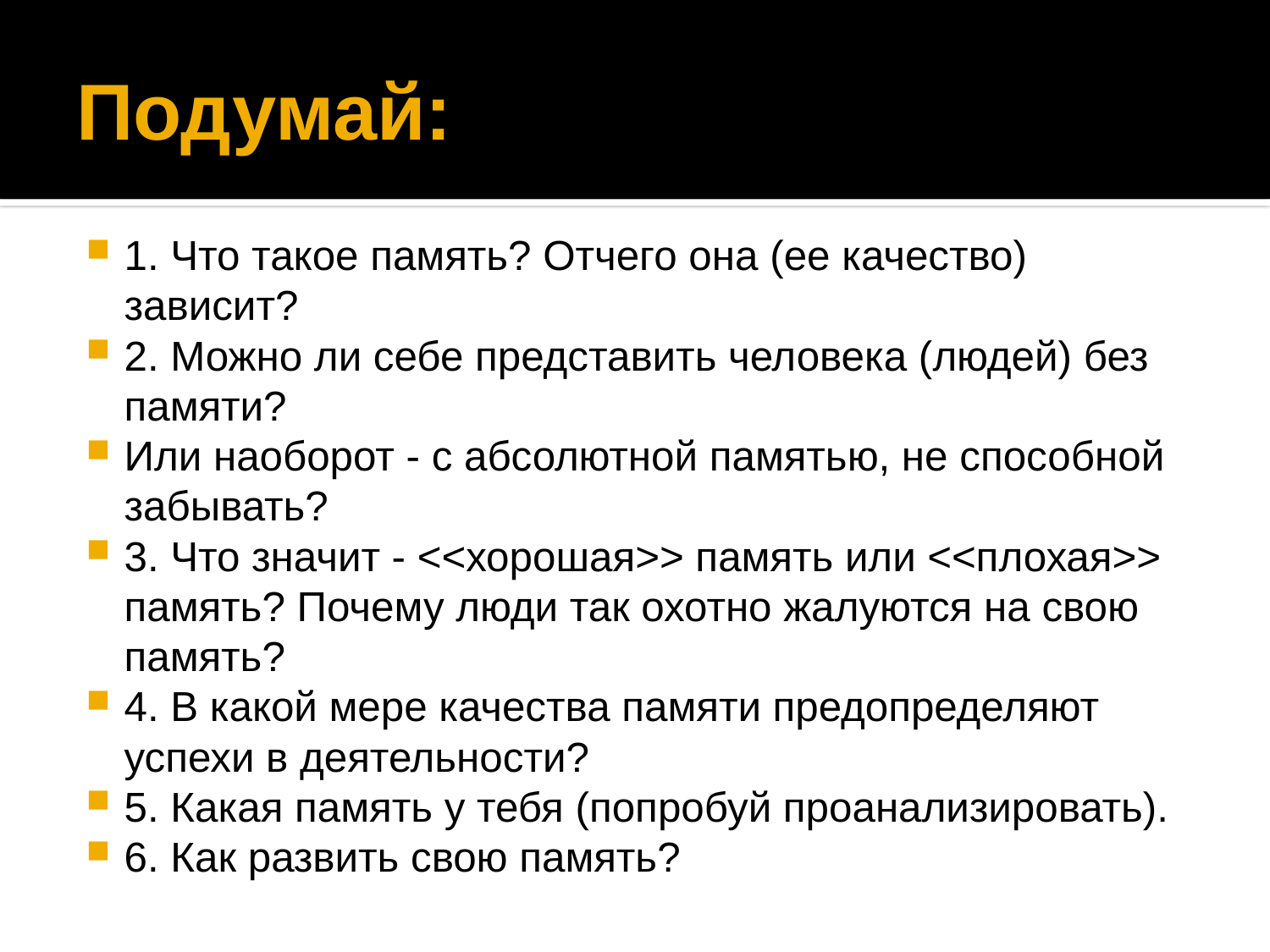

# Подумай:
1. Что такое память? Отчего она (ее качество) зависит?
2. Можно ли себе представить человека (людей) без памяти?
Или наоборот - с абсолютной памятью, не способной забывать?
3. Что значит - <<хорошая>> память или <<плохая>> память? Почему люди так охотно жалуются на свою память?
4. В какой мере качества памяти предопределяют успехи в деятельности?
5. Какая память у тебя (попробуй проанализировать).
6. Как развить свою память?